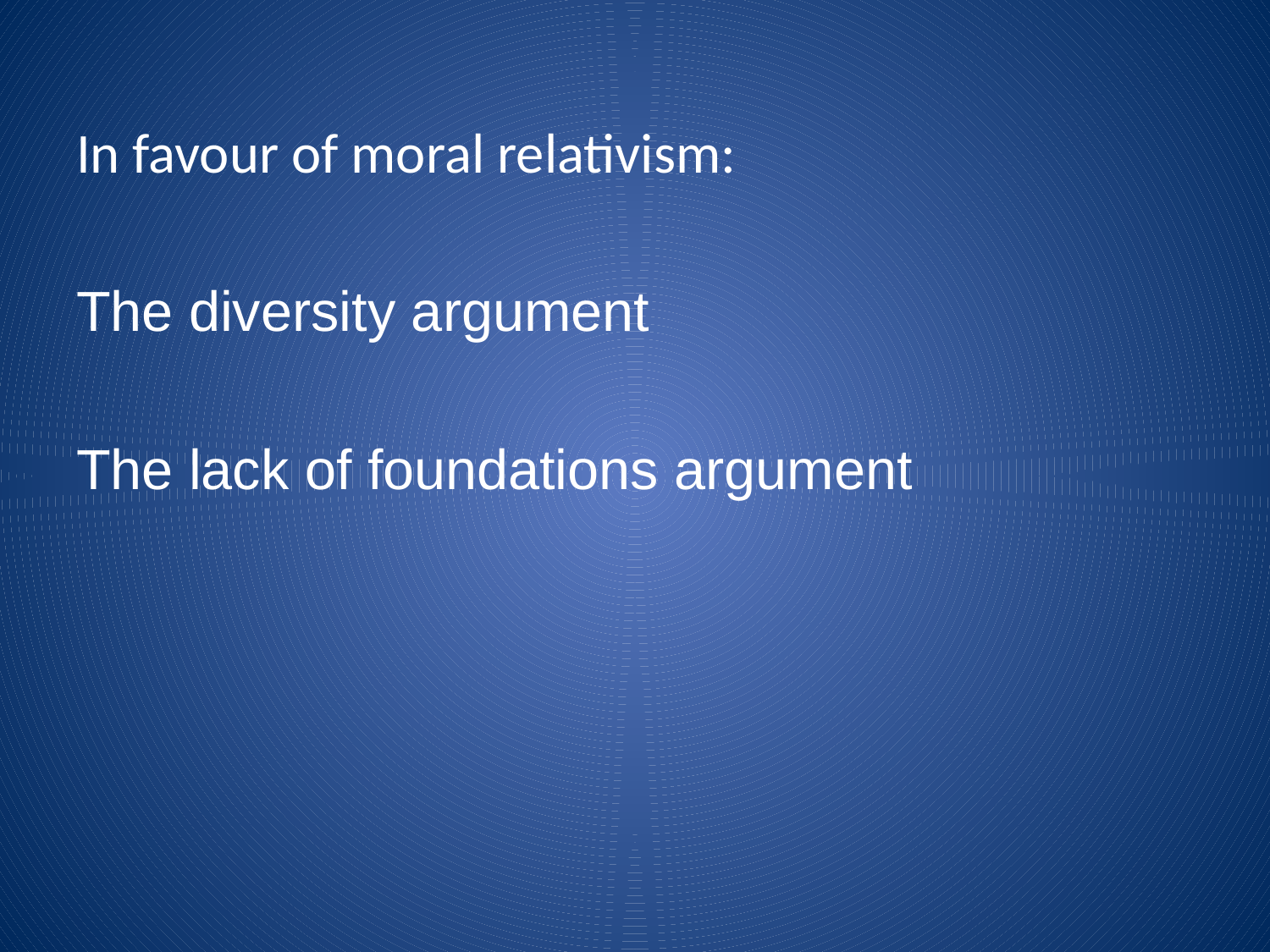

In favour of moral relativism:

The diversity argument

The lack of foundations argument